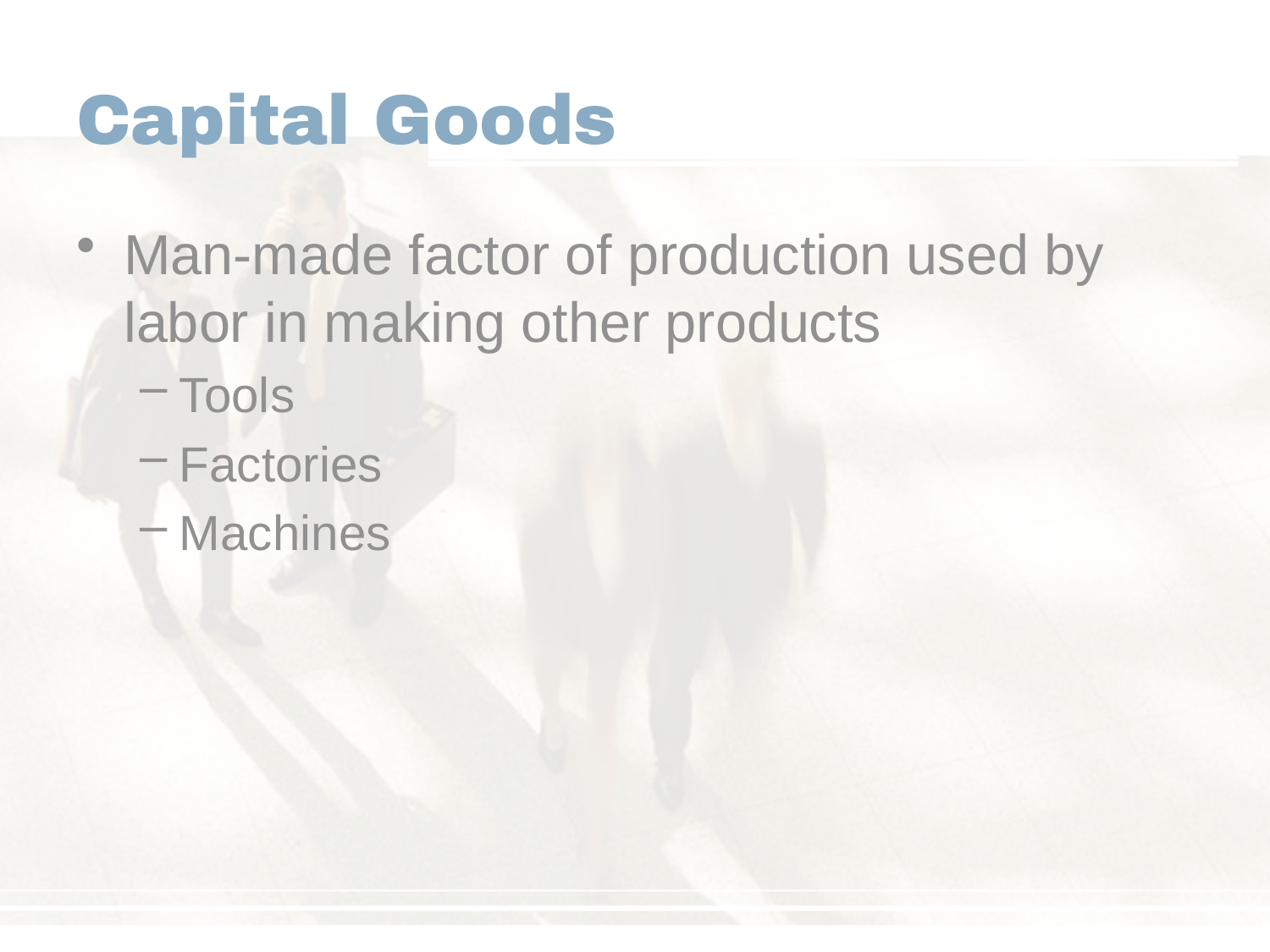

# Capital Goods
Man-made factor of production used by labor in making other products
Tools
Factories
Machines